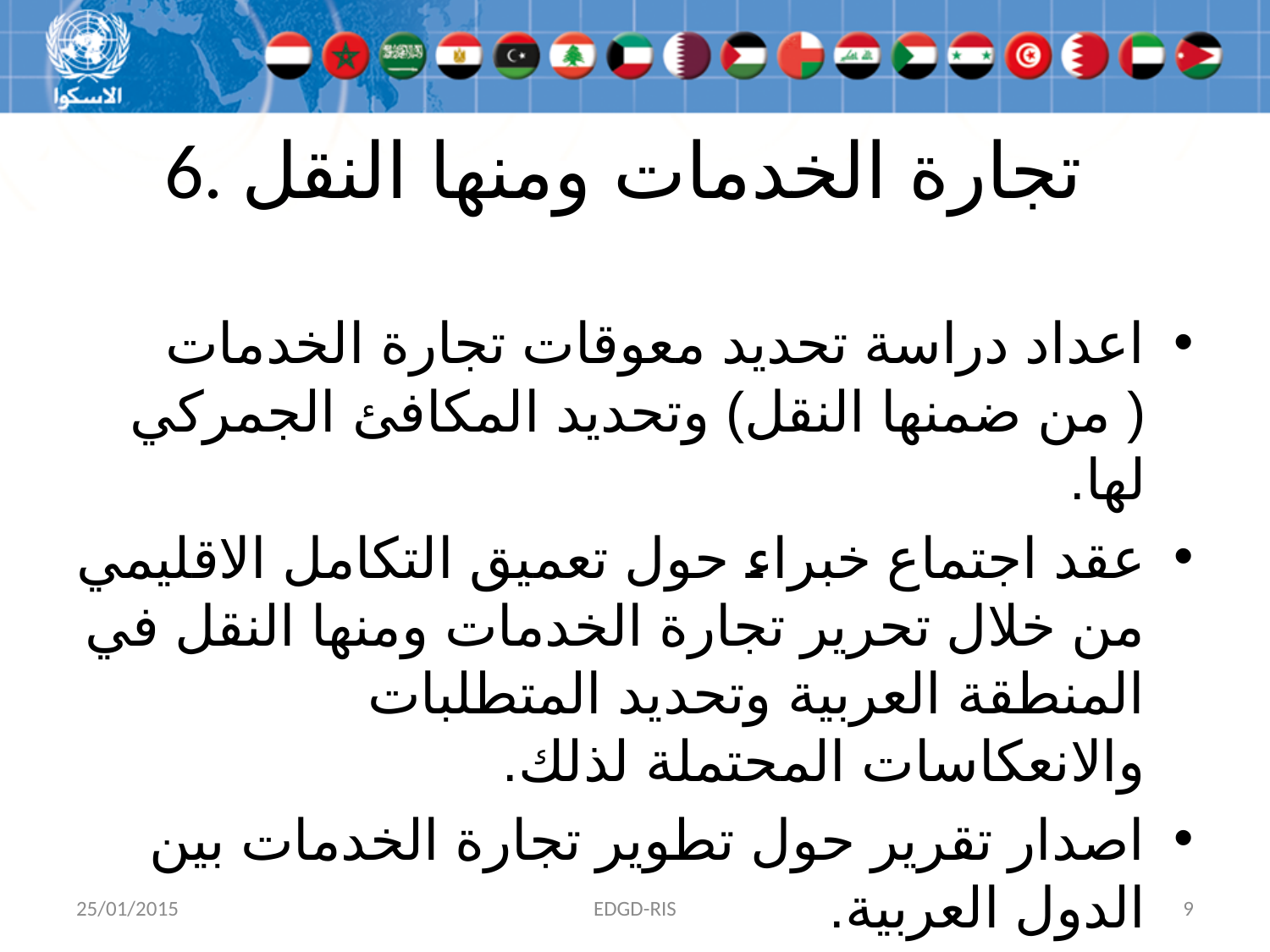

# 6. تجارة الخدمات ومنها النقل

اعداد دراسة تحديد معوقات تجارة الخدمات ( من ضمنها النقل) وتحديد المكافئ الجمركي لها.
عقد اجتماع خبراء حول تعميق التكامل الاقليمي من خلال تحرير تجارة الخدمات ومنها النقل في المنطقة العربية وتحديد المتطلبات والانعكاسات المحتملة لذلك.
اصدار تقرير حول تطوير تجارة الخدمات بين الدول العربية.
25/01/2015

EDGD-RIS

9